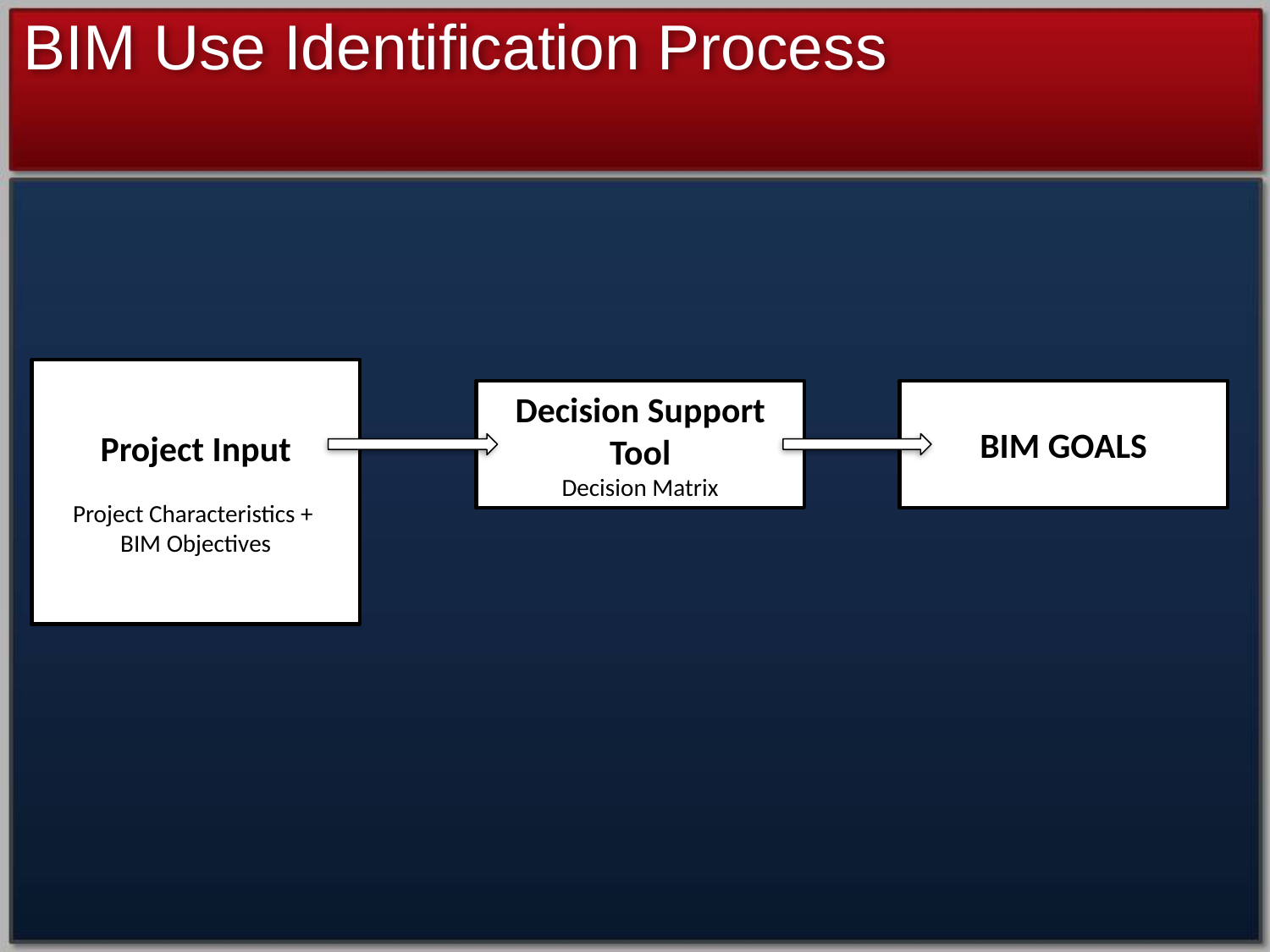

BIM Use Identification Process
Project Input

Project Characteristics +
BIM Objectives
Decision Support
Tool
Decision Matrix
BIM GOALS